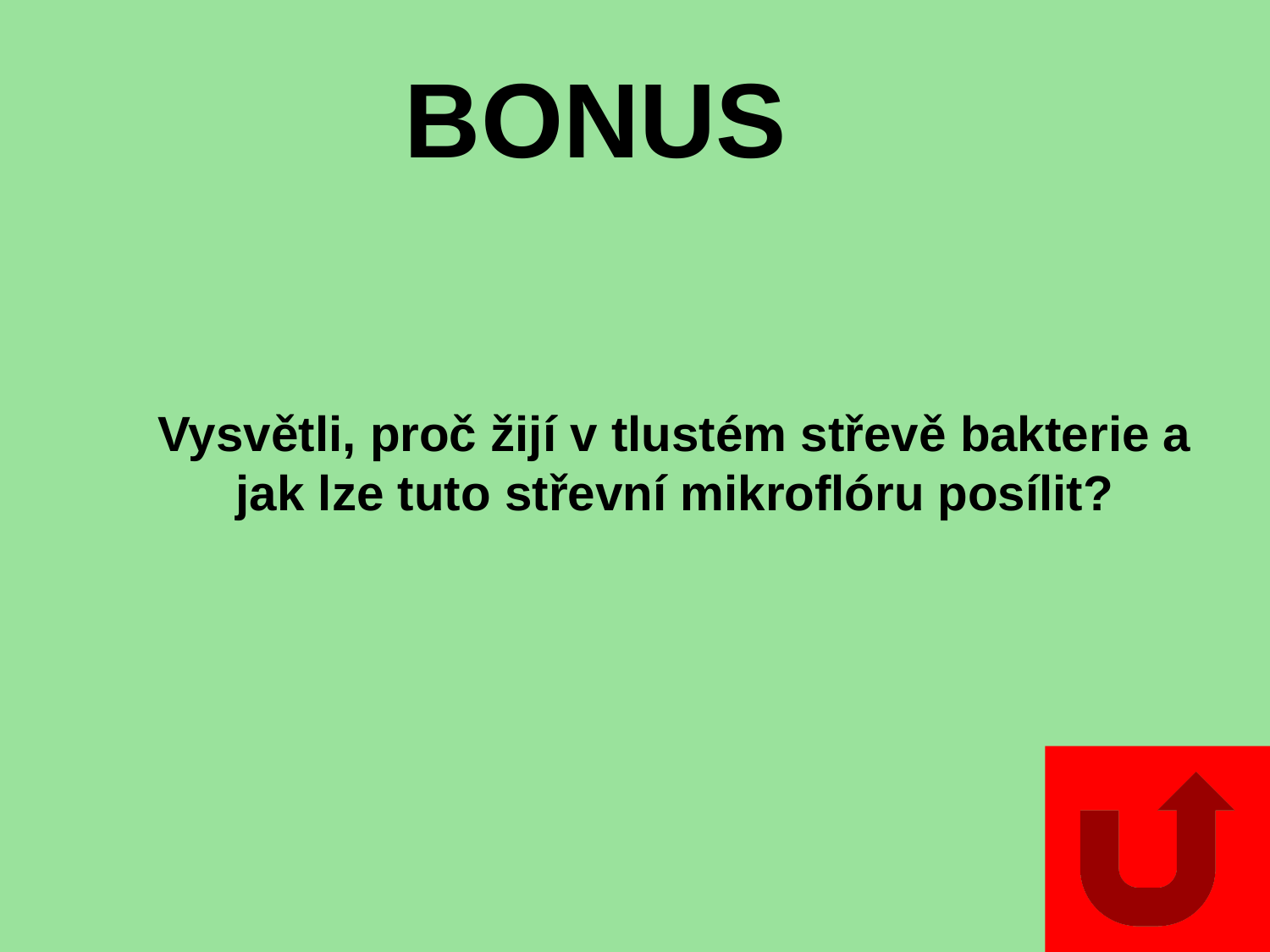

# BONUS
Vysvětli, proč žijí v tlustém střevě bakterie a jak lze tuto střevní mikroflóru posílit?